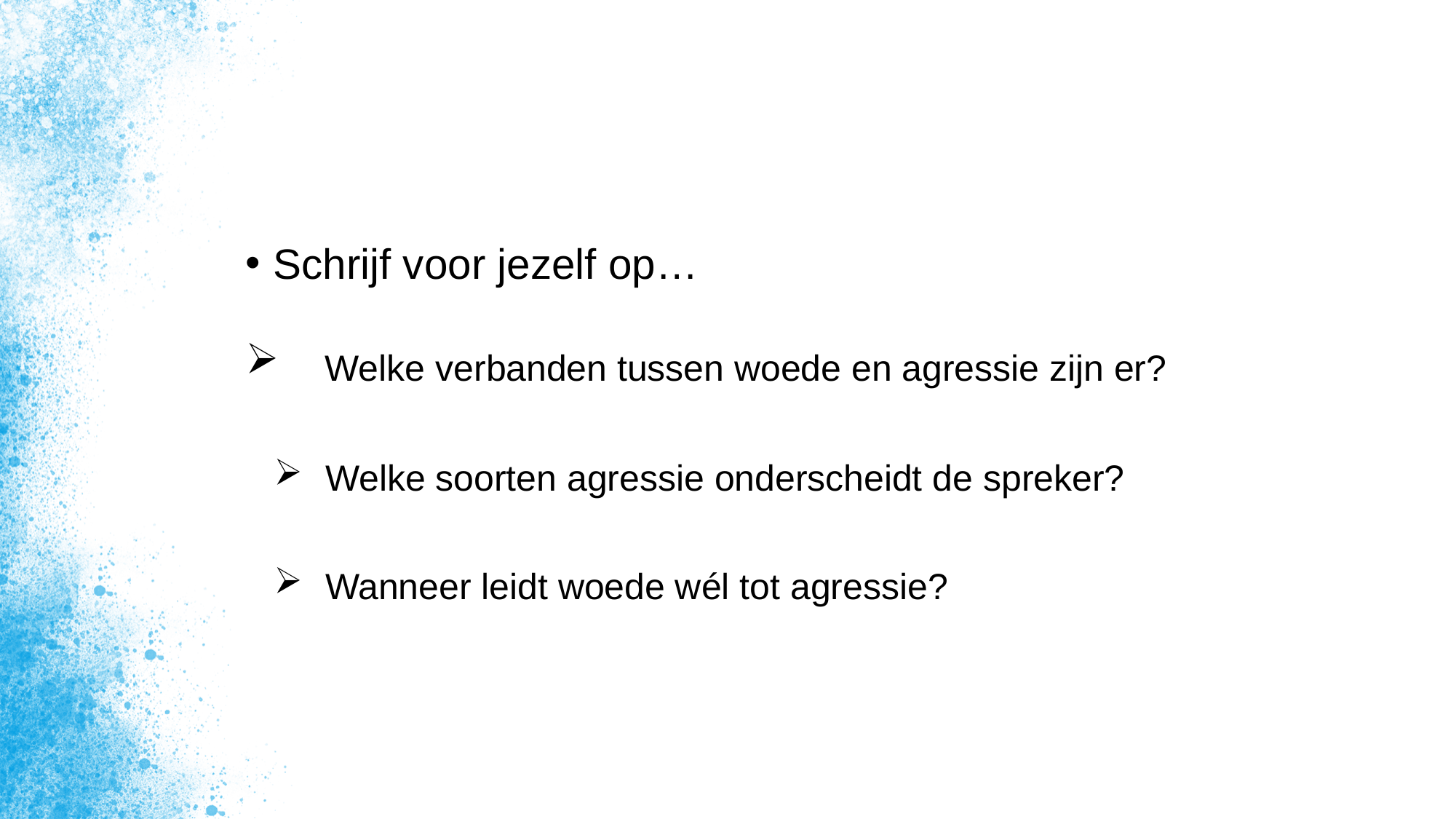

Schrijf voor jezelf op…

    Welke verbanden tussen woede en agressie zijn er?

 Welke soorten agressie onderscheidt de spreker?

 Wanneer leidt woede wél tot agressie?